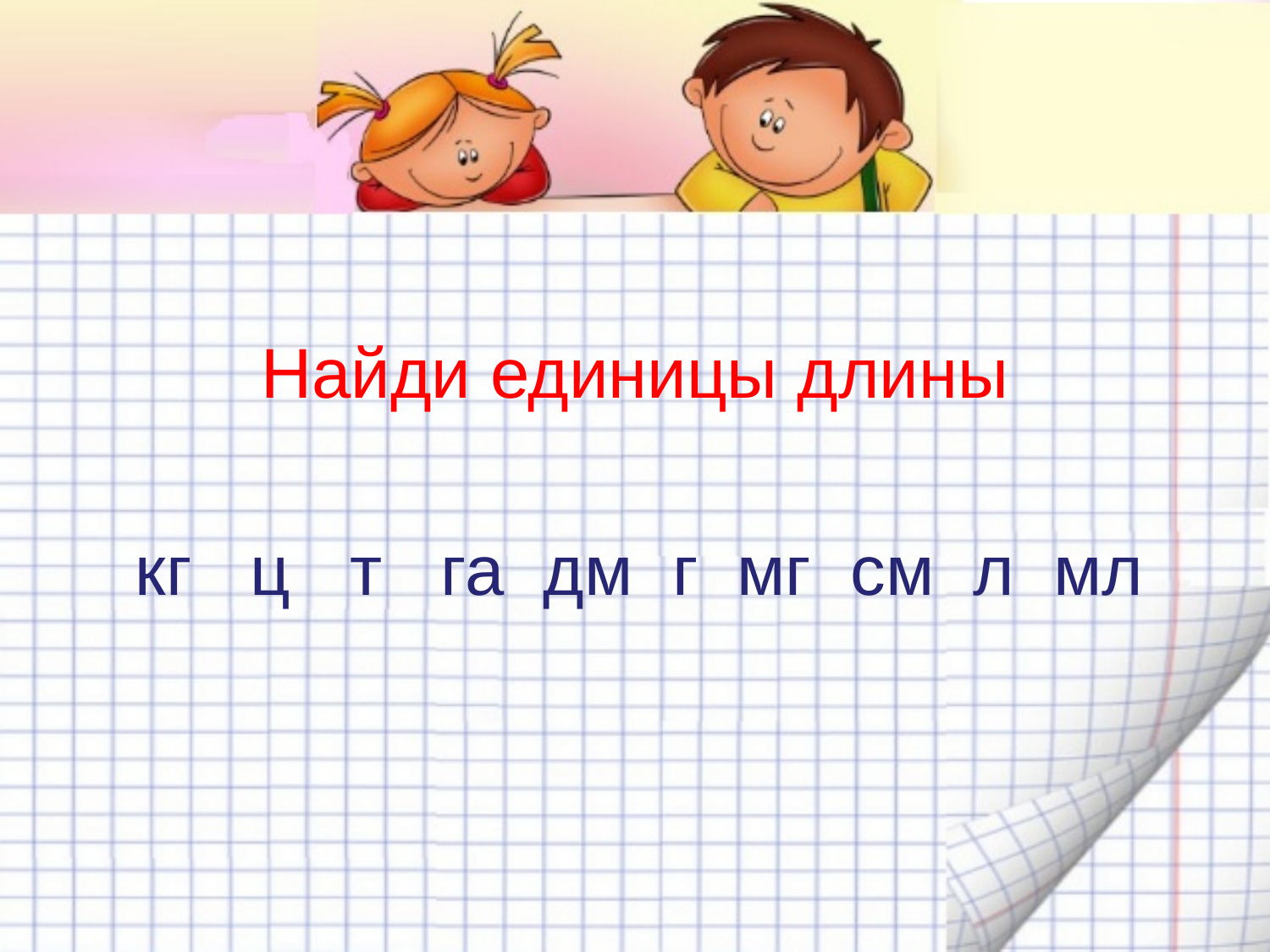

#

Найди единицы длины

   кг   ц   т   га  дм  г  мг  см  л  мл
см
дм